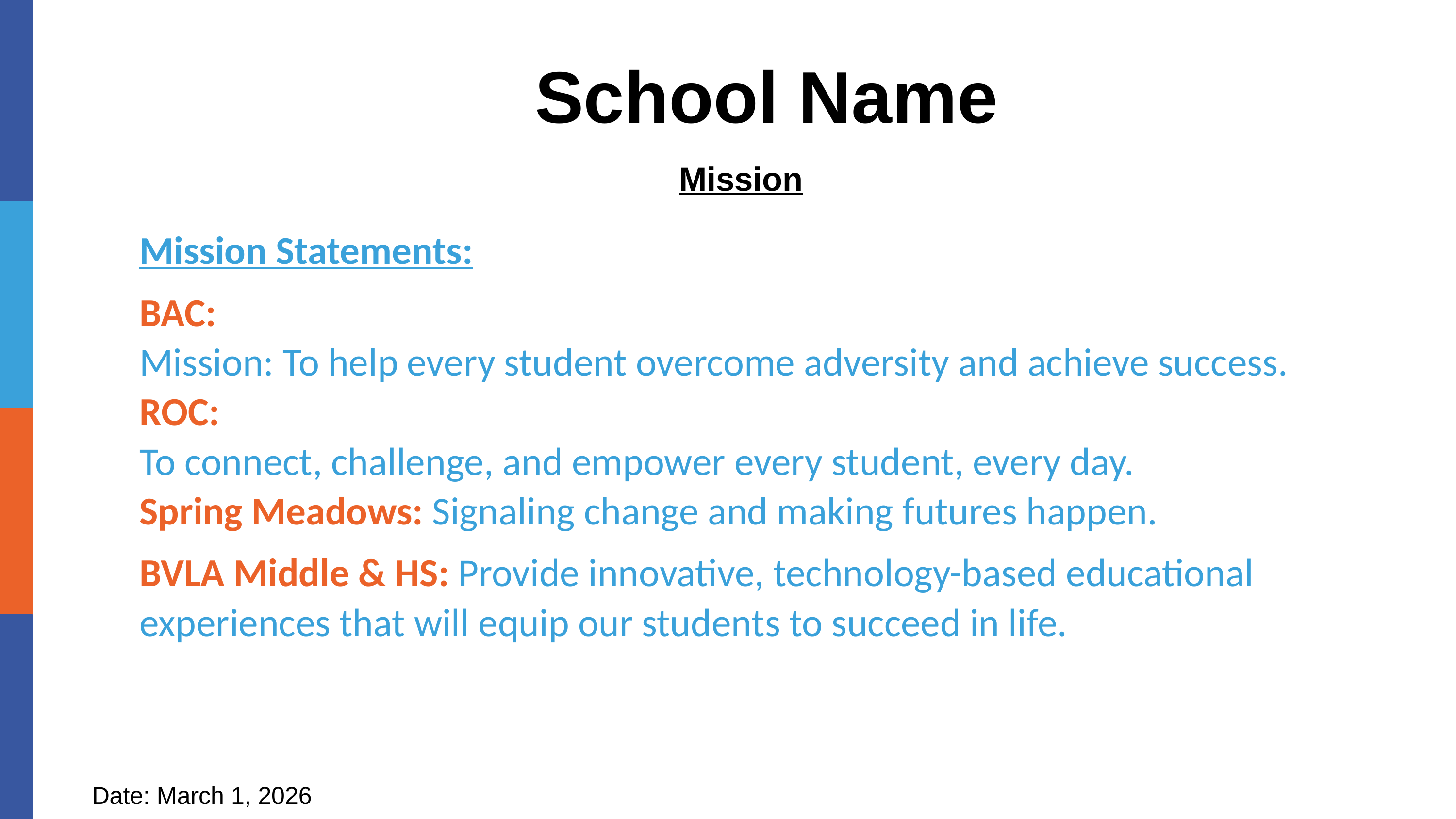

School Name
Mission

Mission Statements:
BAC:
Mission: To help every student overcome adversity and achieve success.
ROC:
To connect, challenge, and empower every student, every day.
Spring Meadows: Signaling change and making futures happen.
BVLA Middle & HS: Provide innovative, technology-based educational experiences that will equip our students to succeed in life.
Date: March 1, 2026